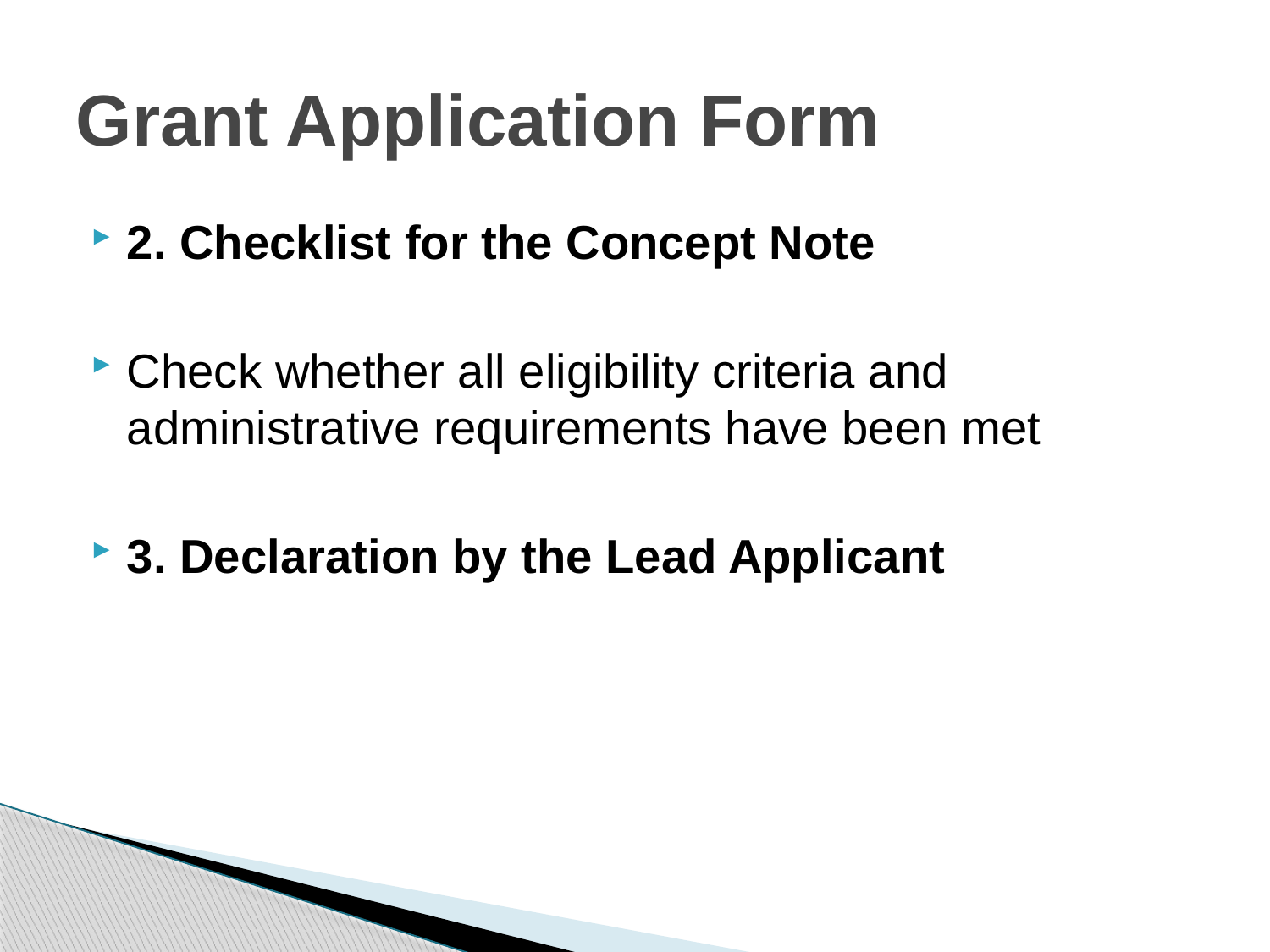

# Grant Application Form
2. Checklist for the Concept Note

Check whether all eligibility criteria and administrative requirements have been met

3. Declaration by the Lead Applicant